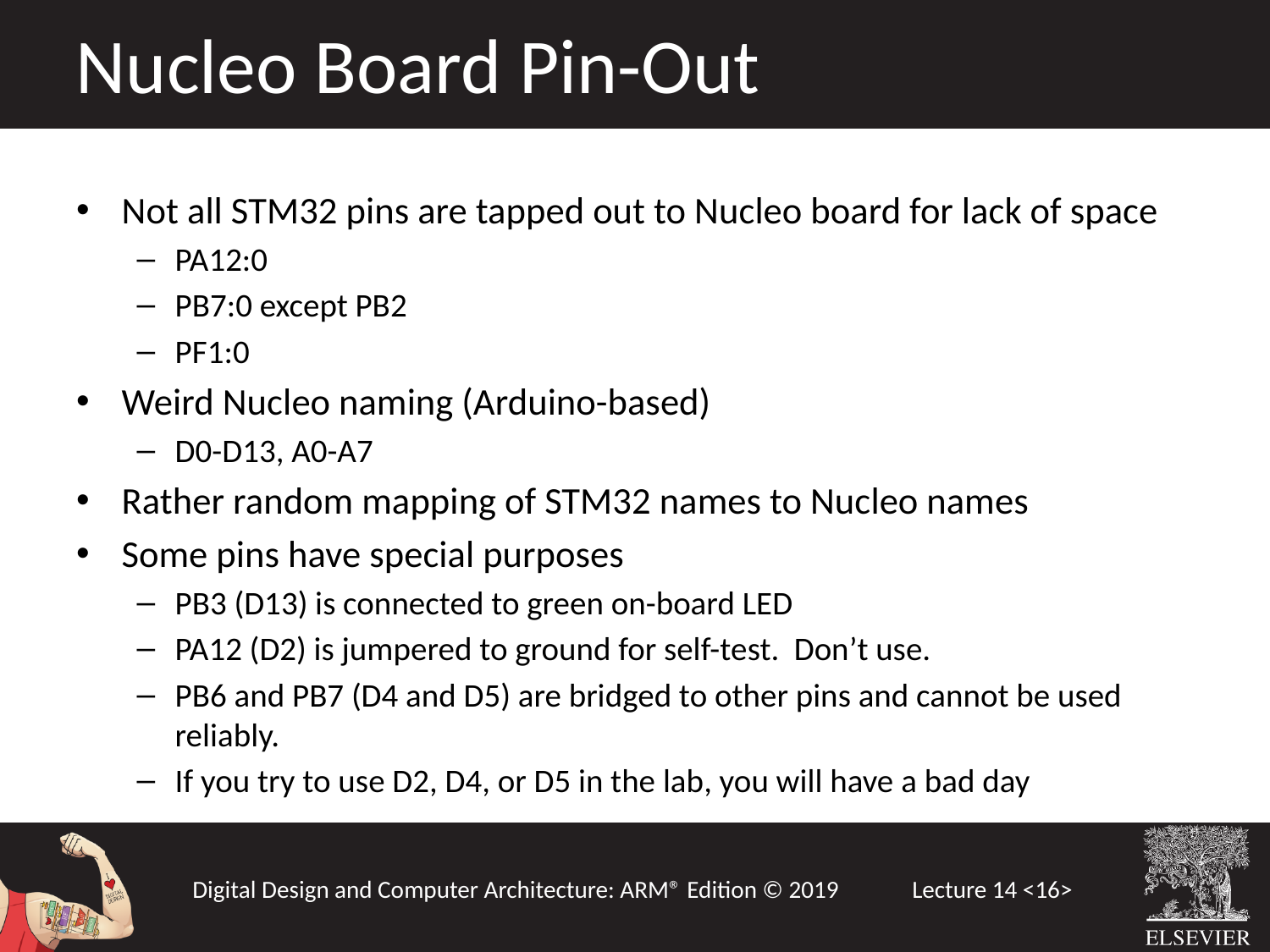

Nucleo Board Pin-Out
Not all STM32 pins are tapped out to Nucleo board for lack of space
PA12:0
PB7:0 except PB2
PF1:0
Weird Nucleo naming (Arduino-based)
D0-D13, A0-A7
Rather random mapping of STM32 names to Nucleo names
Some pins have special purposes
PB3 (D13) is connected to green on-board LED
PA12 (D2) is jumpered to ground for self-test.  Don’t use.
PB6 and PB7 (D4 and D5) are bridged to other pins and cannot be used reliably.
If you try to use D2, D4, or D5 in the lab, you will have a bad day